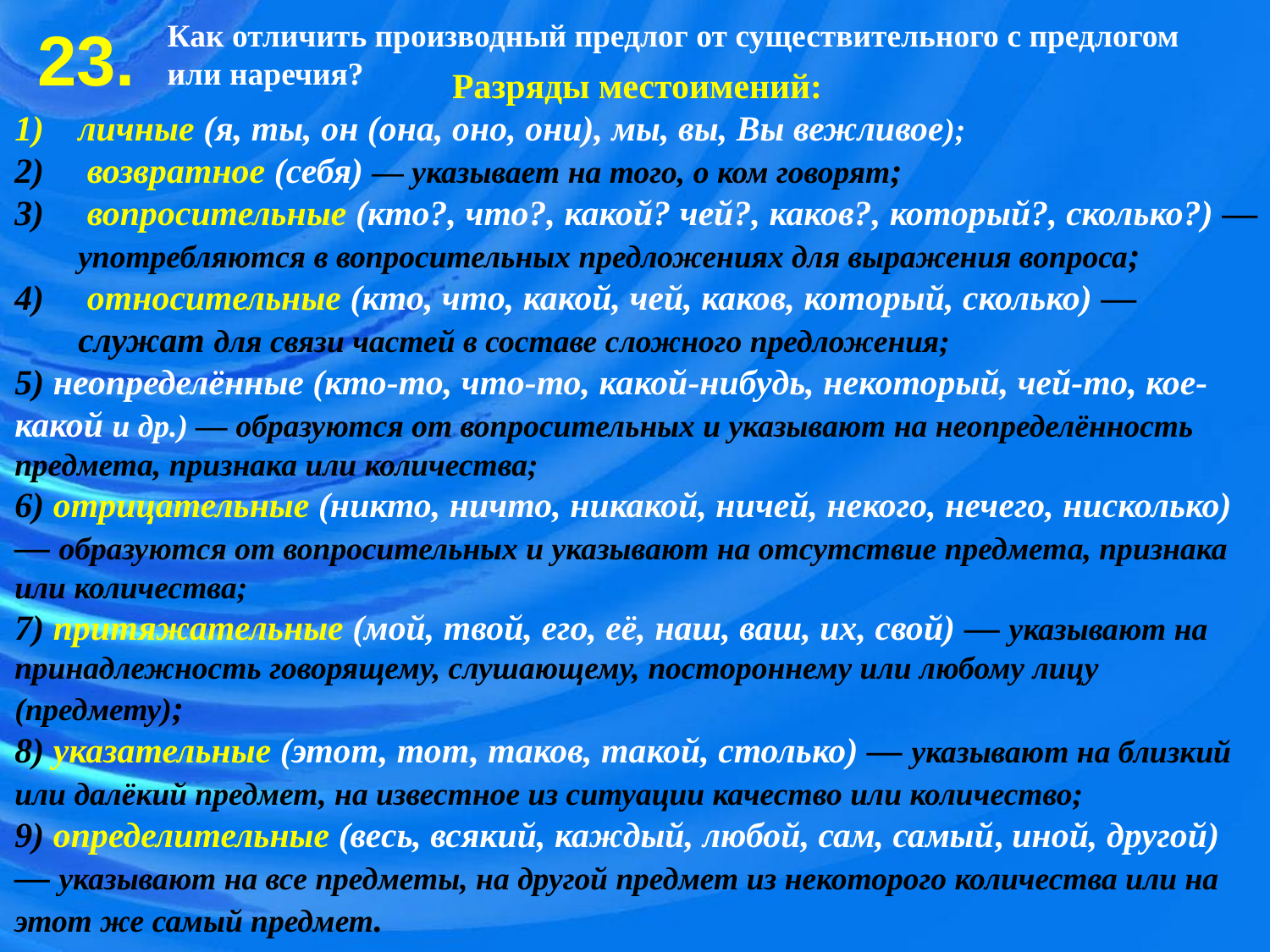

23.
Как отличить производный предлог от существительного с предлогом или наречия?
Разряды местоимений:
личные (я, ты, он (она, оно, они), мы, вы, Вы вежливое);
 возвратное (себя) — указывает на того, о ком говорят;
 вопросительные (кто?, что?, какой? чей?, каков?, который?, сколько?) — употребляются в вопросительных предложениях для выражения вопроса;
 относительные (кто, что, какой, чей, каков, который, сколько) — служат для связи частей в составе сложного предложения;
5) неопределённые (кто-то, что-то, какой-нибудь, некоторый, чей-то, кое-какой и др.) — образуются от вопросительных и указывают на неопределённость предмета, признака или количества;
6) отрицательные (никто, ничто, никакой, ничей, некого, нечего, нисколько) — образуются от вопросительных и указывают на отсутствие предмета, признака или количества;
7) притяжательные (мой, твой, его, её, наш, ваш, их, свой) — указывают на принадлежность говорящему, слушающему, постороннему или любому лицу (предмету);
8) указательные (этот, тот, таков, такой, столько) — указывают на близкий или далёкий предмет, на известное из ситуации качество или количество;
9) определительные (весь, всякий, каждый, любой, сам, самый, иной, другой) — указывают на все предметы, на другой предмет из некоторого количества или на этот же самый предмет.